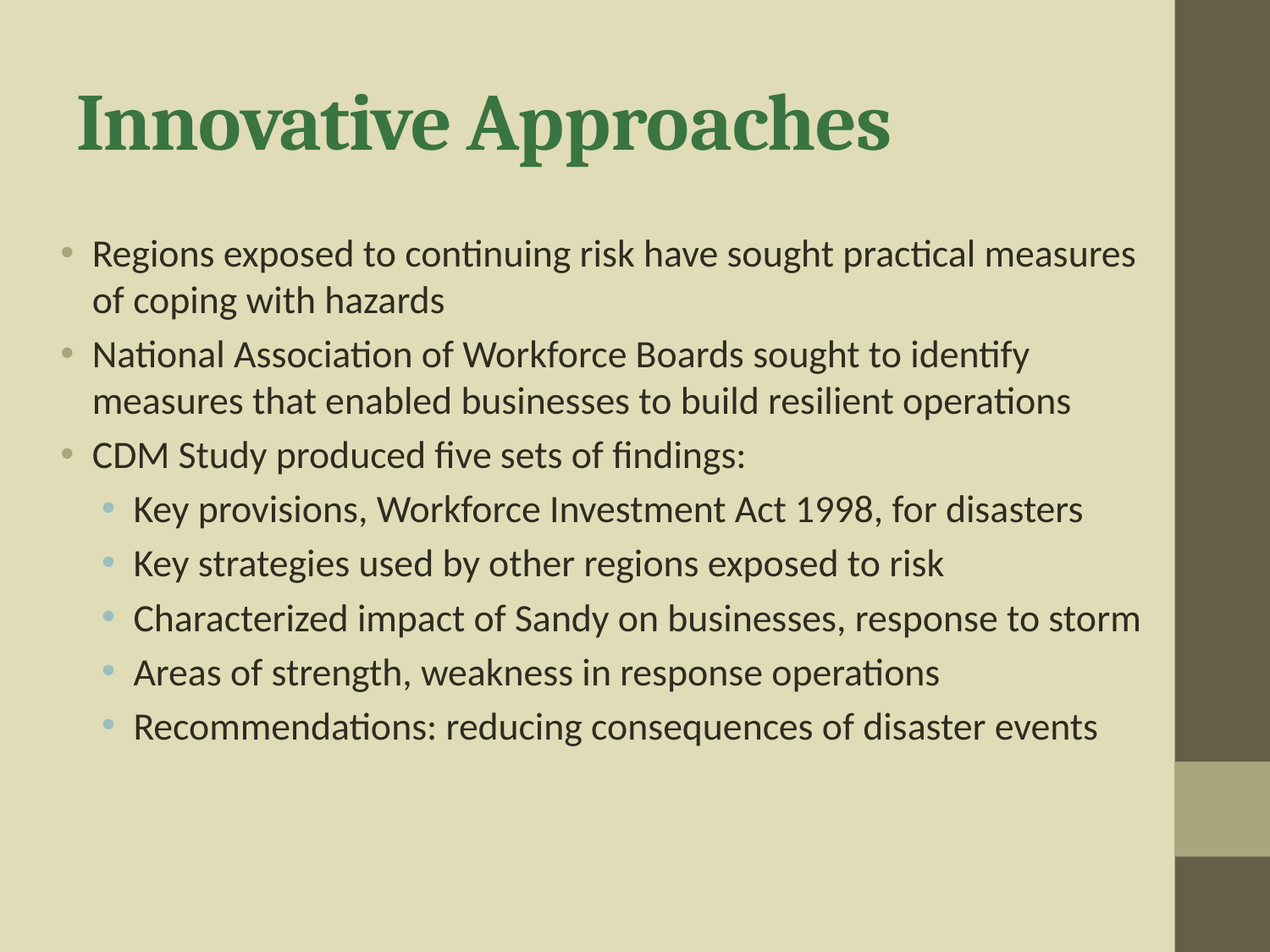

# Innovative Approaches
Regions exposed to continuing risk have sought practical measures of coping with hazards
National Association of Workforce Boards sought to identify measures that enabled businesses to build resilient operations
CDM Study produced five sets of findings:
Key provisions, Workforce Investment Act 1998, for disasters
Key strategies used by other regions exposed to risk
Characterized impact of Sandy on businesses, response to storm
Areas of strength, weakness in response operations
Recommendations: reducing consequences of disaster events